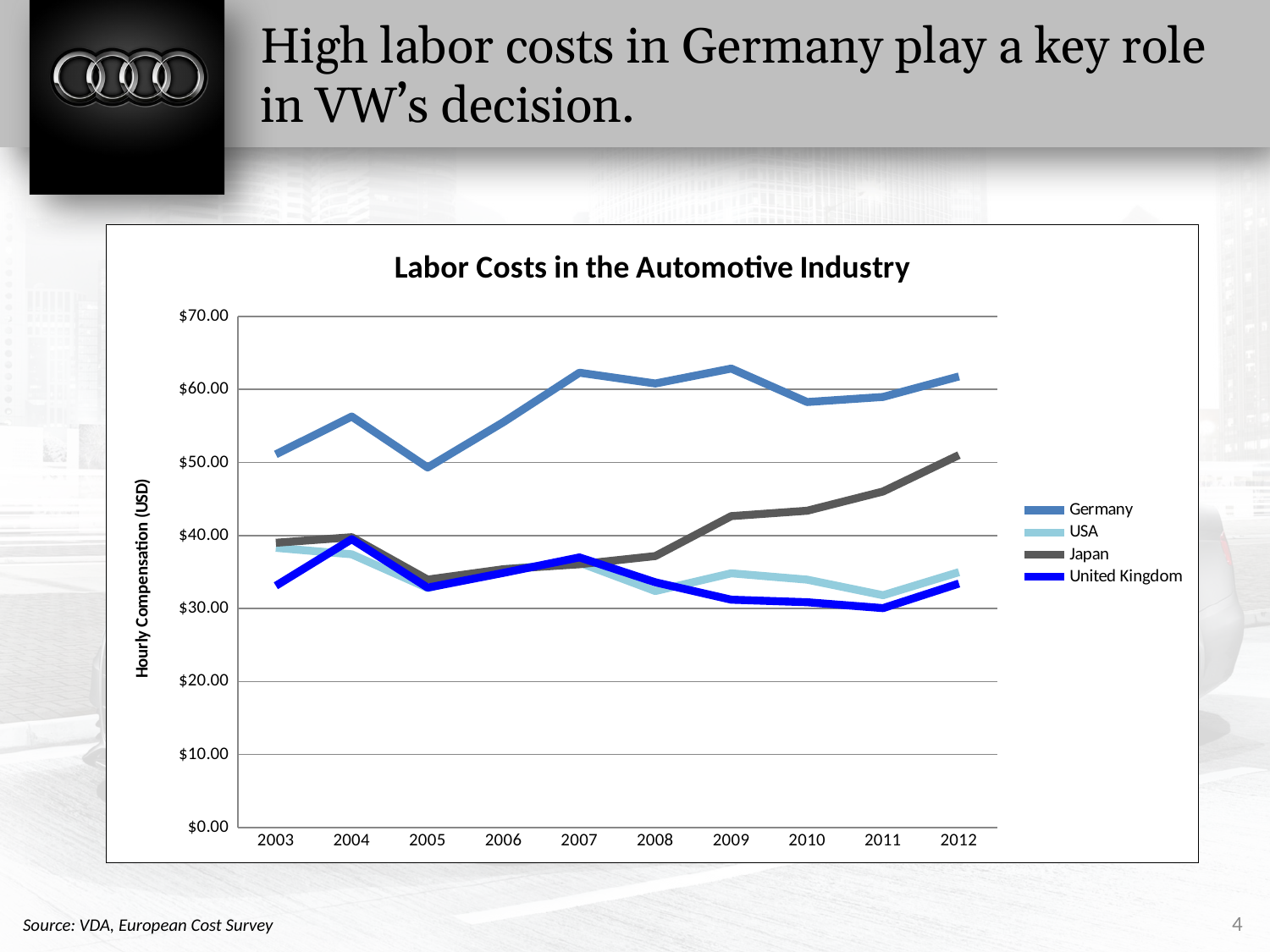

# High labor costs in Germany play a key role in VW’s decision.

### Chart: Labor Costs in the Automotive Industry

| Category |  |  | Japan | United Kingdom |
|---|---|---|---|---|
| 2003 | 51.11 | 38.3 | 39.0 | 33.1 |
| 2004 | 56.29 | 37.41 | 39.76 | 39.49 |
| 2005 | 49.31 | 32.79 | 33.95 | 32.85 |
| 2006 | 55.53 | 35.36 | 35.37 | 34.87 |
| 2007 | 62.29 | 36.27 | 36.05 | 36.99 |
| 2008 | 60.81 | 32.38 | 37.17 | 33.58 |
| 2009 | 62.86 | 34.81 | 42.65 | 31.2 |
| 2010 | 58.27 | 33.94 | 43.39 | 30.85 |
| 2011 | 58.97 | 31.81 | 46.02 | 30.04 |
| 2012 | 61.78 | 34.97 | 51.01 | 33.41 |
4
Source: VDA, European Cost Survey